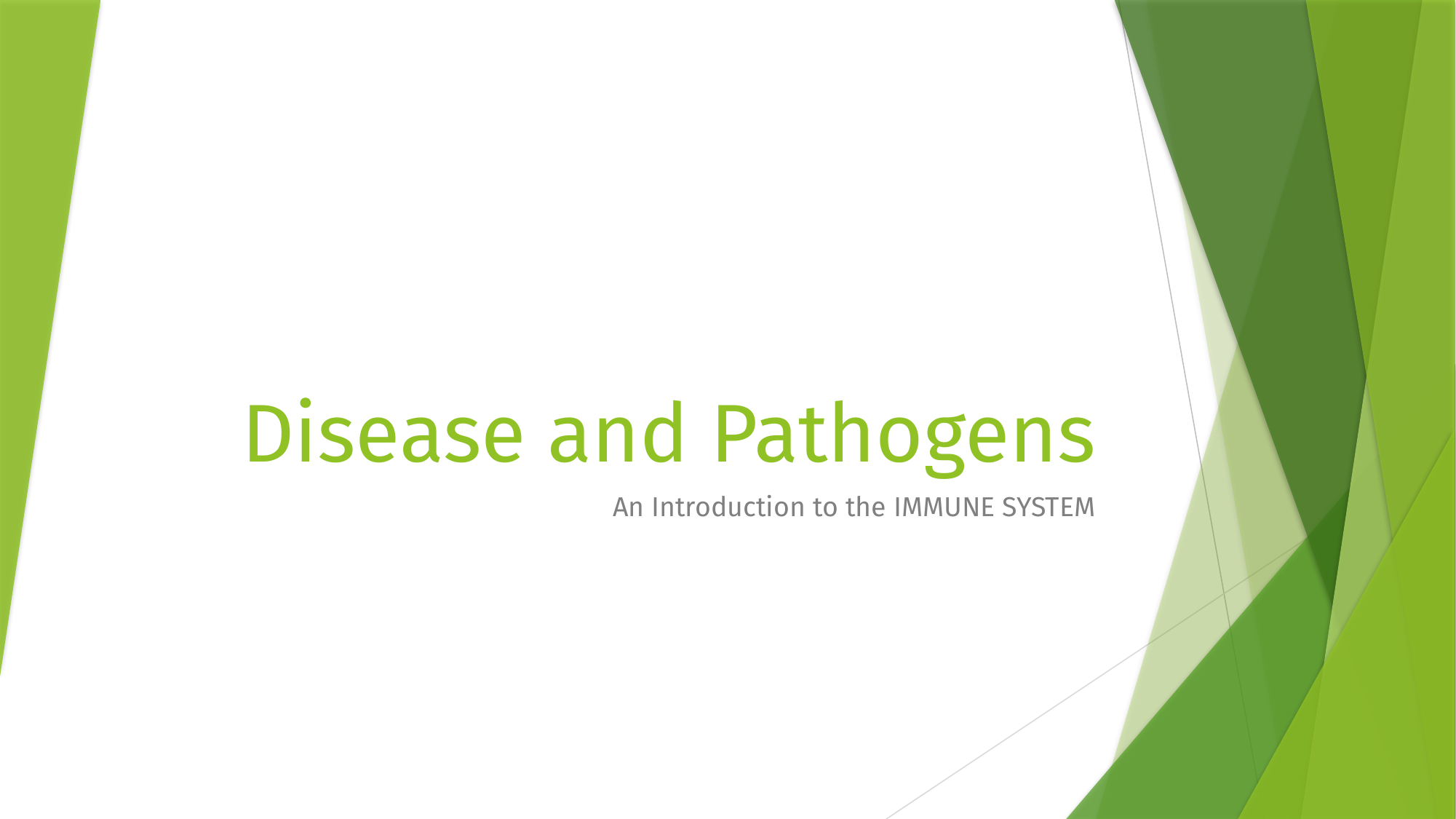

# Disease and Pathogens
An Introduction to the IMMUNE SYSTEM